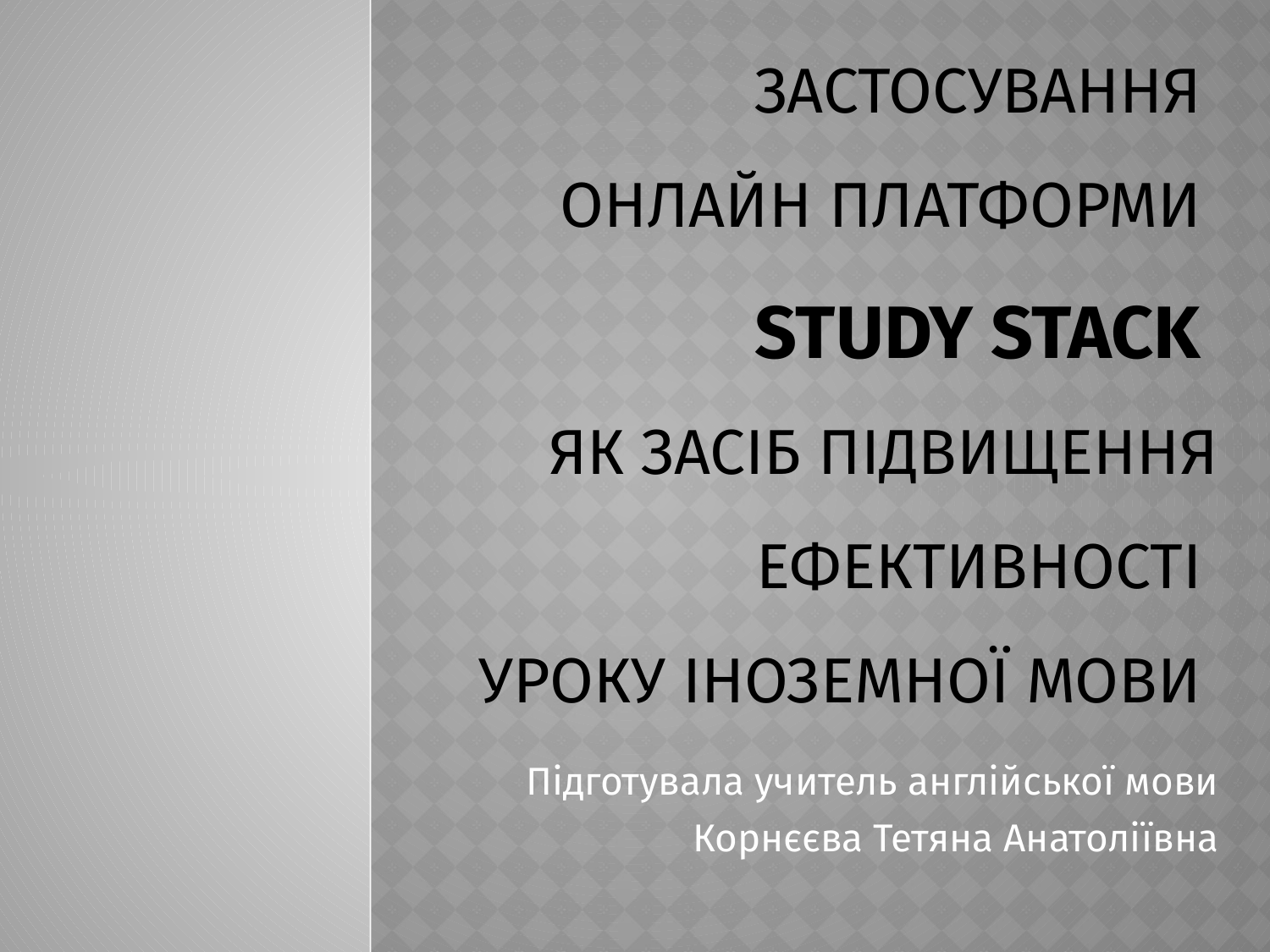

# Застосування онлайн платформи Study stack як засіб підвищення ефективності уроку іноземної мови
Підготувала учитель англійської мови
Корнєєва Тетяна Анатоліївна